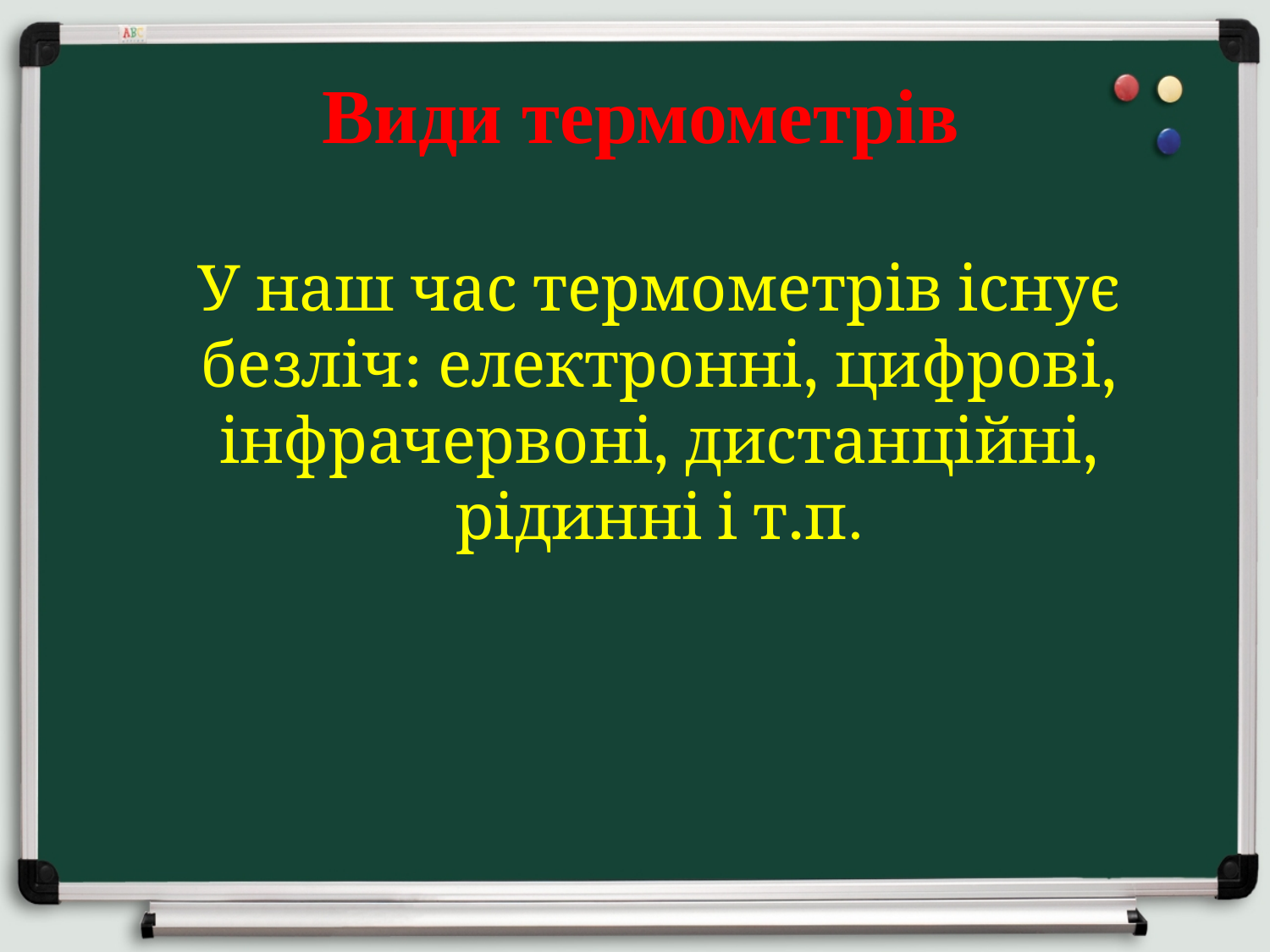

# Види термометрів
У наш час термометрів існує безліч: електронні, цифрові, інфрачервоні, дистанційні, рідинні і т.п.